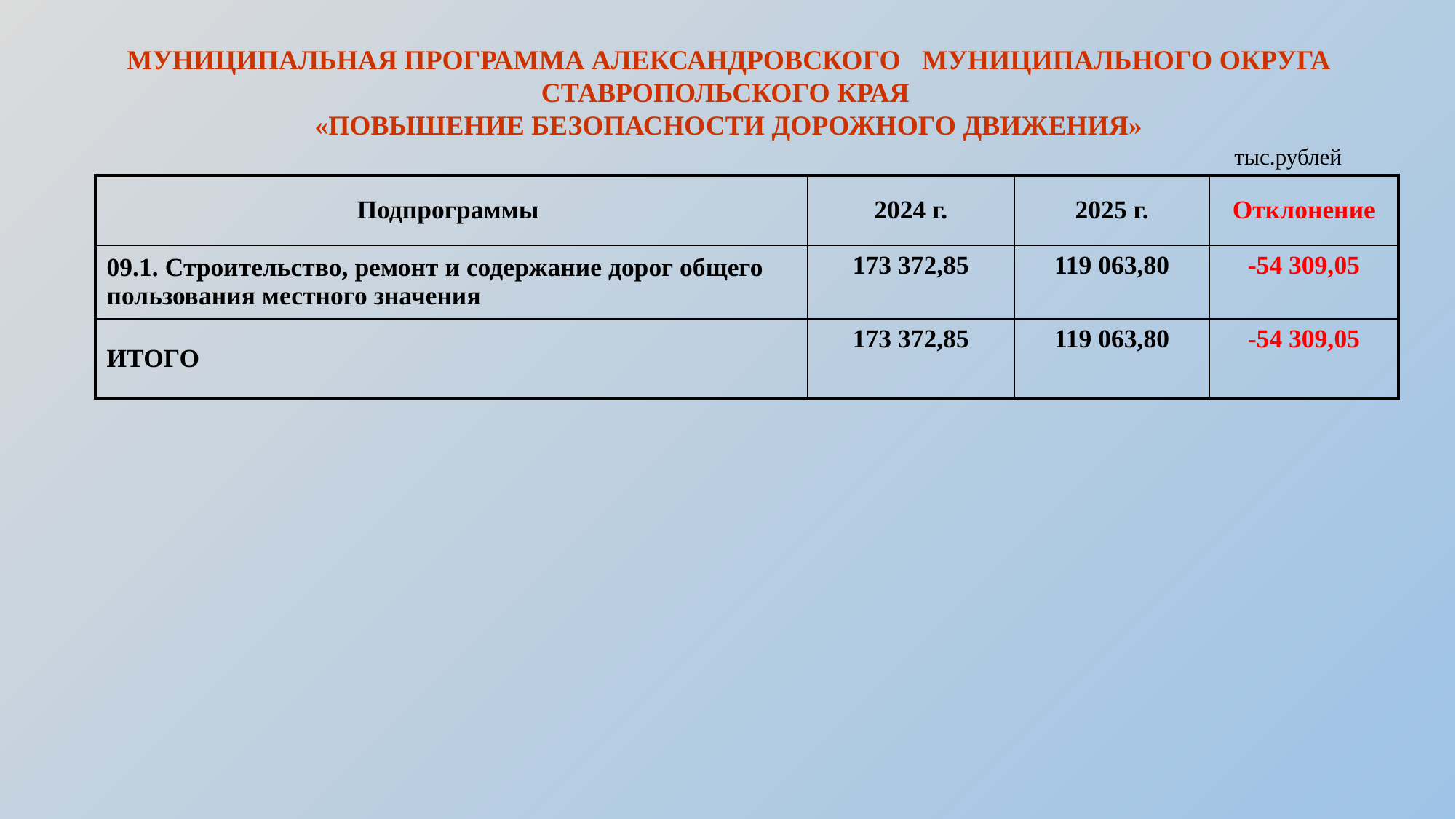

МУНИЦИПАЛЬНАЯ ПРОГРАММА АЛЕКСАНДРОВСКОГО   МУНИЦИПАЛЬНОГО ОКРУГА СТАВРОПОЛЬСКОГО КРАЯ
«ПОВЫШЕНИЕ БЕЗОПАСНОСТИ ДОРОЖНОГО ДВИЖЕНИЯ»
тыс.рублей
| Подпрограммы | 2024 г. | 2025 г. | Отклонение |
| --- | --- | --- | --- |
| 09.1. Строительство, ремонт и содержание дорог общего пользования местного значения | 173 372,85 | 119 063,80 | -54 309,05 |
| ИТОГО | 173 372,85 | 119 063,80 | -54 309,05 |